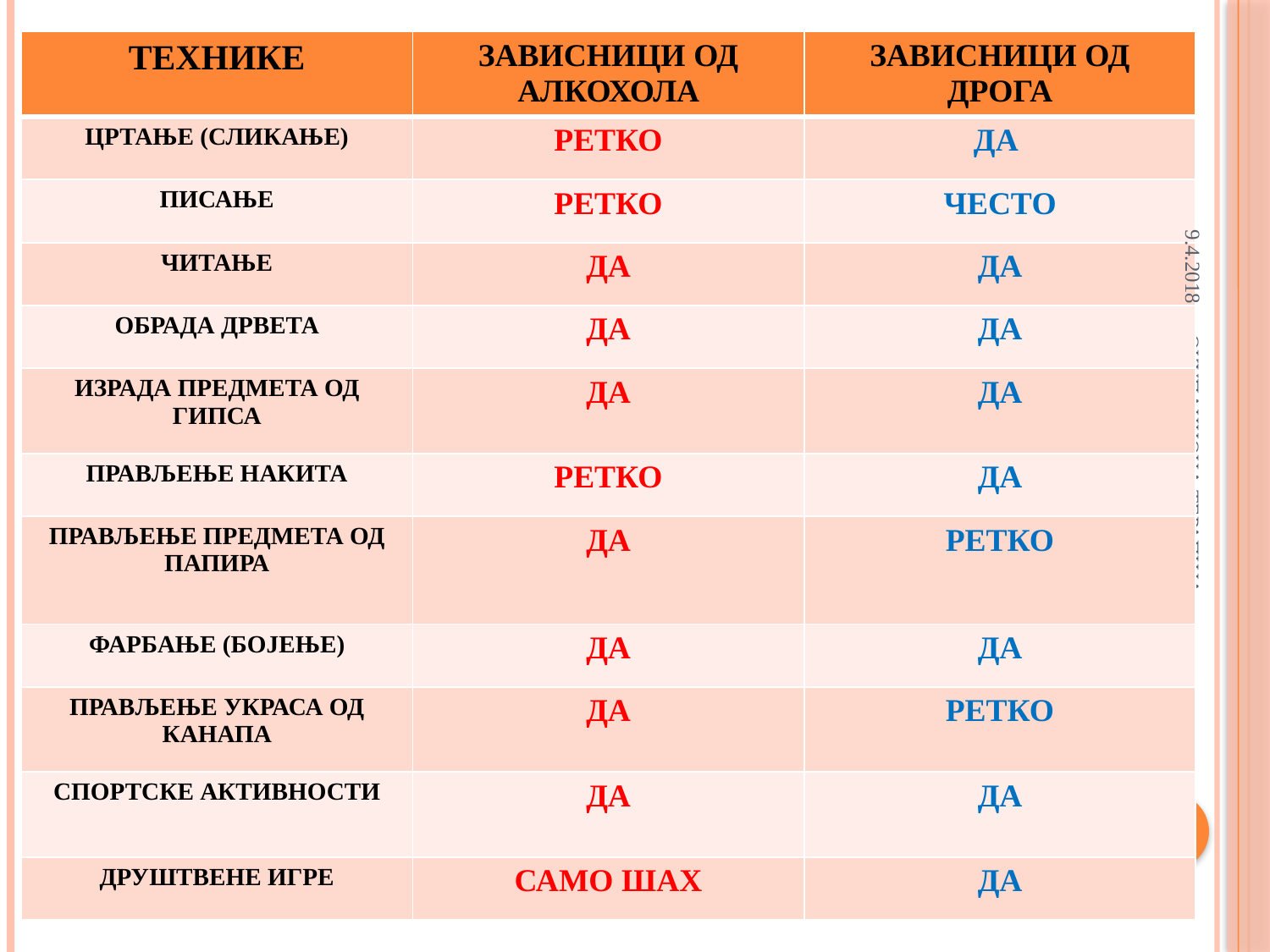

| ТЕХНИКЕ | ЗАВИСНИЦИ ОД АЛКОХОЛА | ЗАВИСНИЦИ ОД ДРОГА |
| --- | --- | --- |
| ЦРТАЊЕ (СЛИКАЊЕ) | РЕТКО | ДА |
| ПИСАЊЕ | РЕТКО | ЧЕСТО |
| ЧИТАЊЕ | ДА | ДА |
| ОБРАДА ДРВЕТА | ДА | ДА |
| ИЗРАДА ПРЕДМЕТА ОД ГИПСА | ДА | ДА |
| ПРАВЉЕЊЕ НАКИТА | РЕТКО | ДА |
| ПРАВЉЕЊЕ ПРЕДМЕТА ОД ПАПИРА | ДА | РЕТКО |
| ФАРБАЊЕ (БОЈЕЊЕ) | ДА | ДА |
| ПРАВЉЕЊЕ УКРАСА ОД КАНАПА | ДА | РЕТКО |
| СПОРТСКЕ АКТИВНОСТИ | ДА | ДА |
| ДРУШТВЕНЕ ИГРЕ | САМО ШАХ | ДА |
#
9.4.2018
ОКУПАЦИОНА ТЕРАПИЈА
9